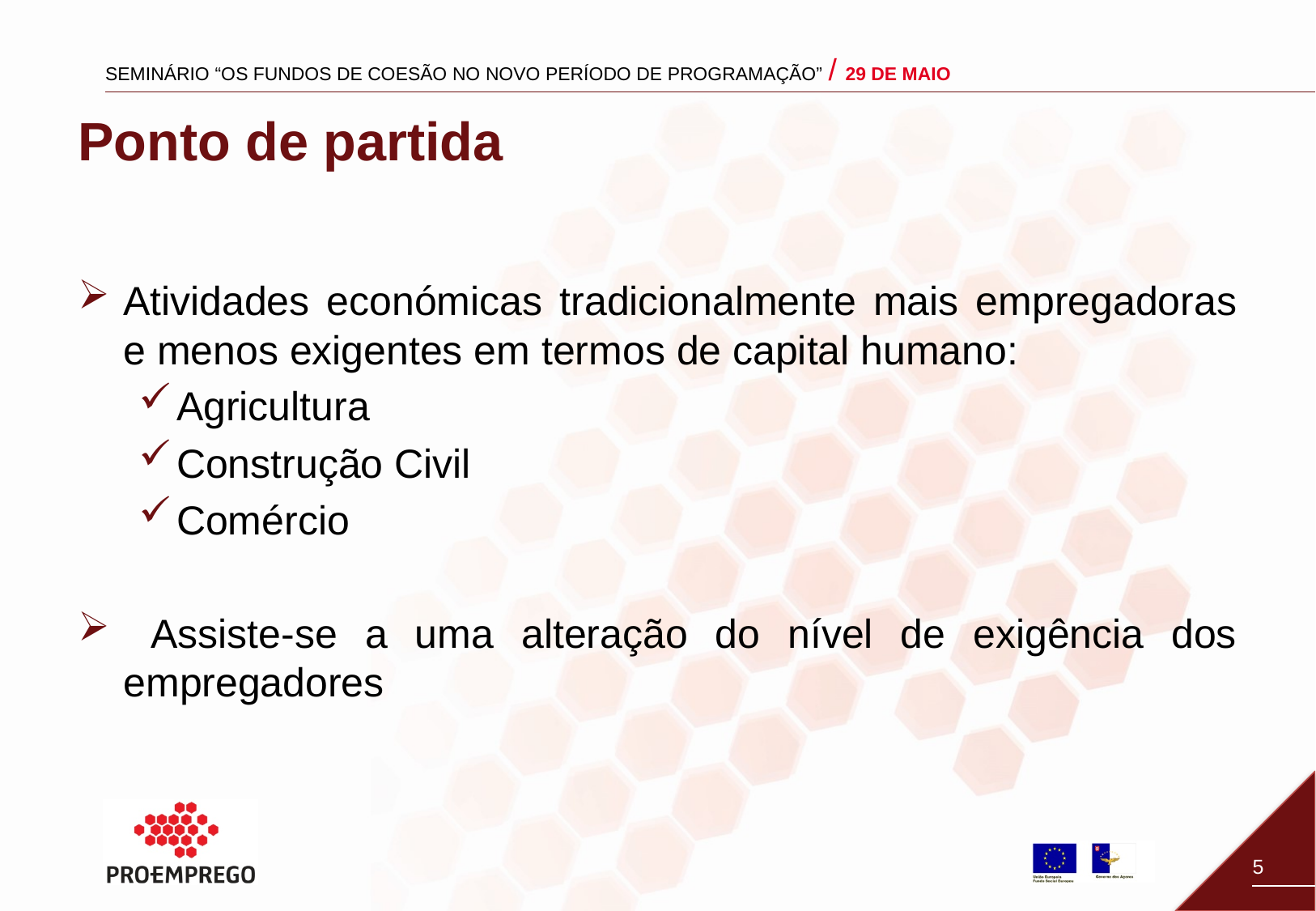

# Ponto de partida

Atividades económicas tradicionalmente mais empregadoras e menos exigentes em termos de capital humano:
Agricultura
Construção Civil
Comércio

 Assiste-se a uma alteração do nível de exigência dos empregadores